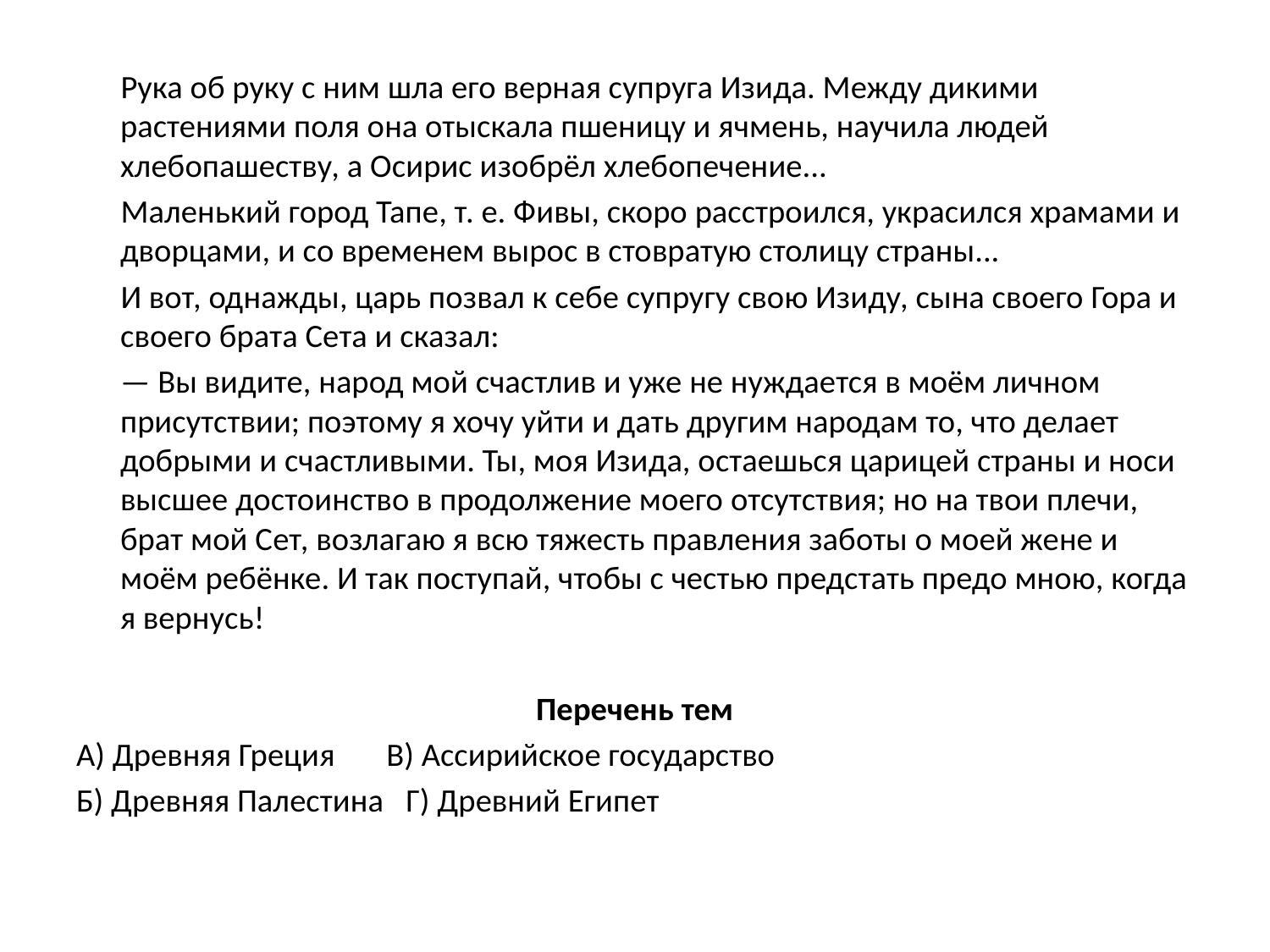

Рука об руку с ним шла его верная супруга Изида. Между дикими растениями поля она отыскала пшеницу и ячмень, научила людей хлебопашеству, а Осирис изобрёл хлебопечение...
      Маленький город Тапе, т. е. Фивы, скоро расстроился, украсился храмами и дворцами, и со временем вырос в стовратую столицу страны...
      И вот, однажды, царь позвал к себе супругу свою Изиду, сына своего Гора и своего брата Сета и сказал:
      — Вы видите, народ мой счастлив и уже не нуждается в моём личном присутствии; поэтому я хочу уйти и дать другим народам то, что делает добрыми и счастливыми. Ты, моя Изида, остаешься царицей страны и носи высшее достоинство в продолжение моего отсутствия; но на твои плечи, брат мой Сет, возлагаю я всю тяжесть правления заботы о моей жене и моём ребёнке. И так поступай, чтобы с честью предстать предо мною, когда я вернусь!

Перечень тем
А) Древняя Греция       В) Ассирийское государство
Б) Древняя Палестина   Г) Древний Египет